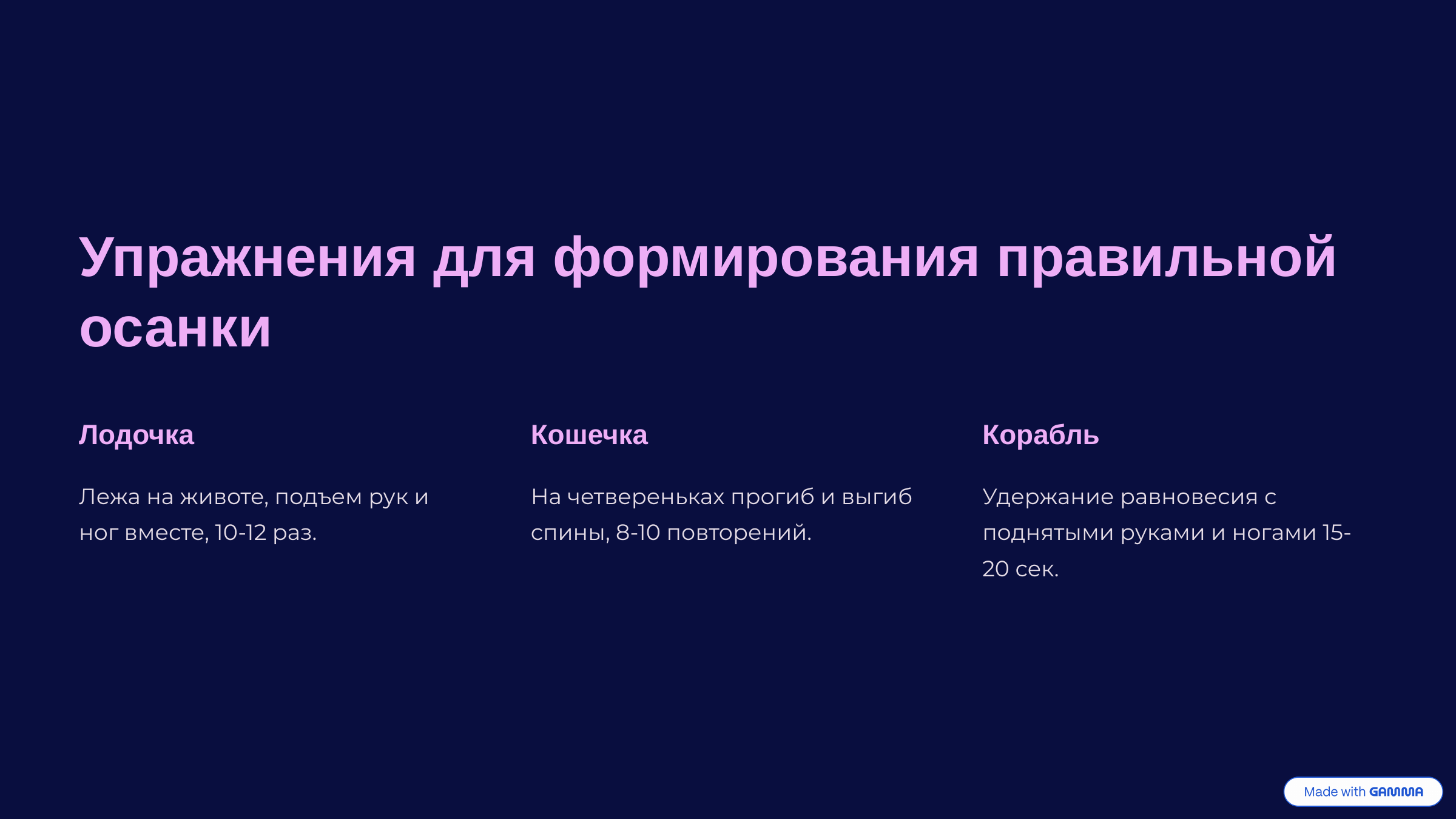

Упражнения для формирования правильной осанки
Лодочка
Кошечка
Корабль
Лежа на животе, подъем рук и ног вместе, 10-12 раз.
На четвереньках прогиб и выгиб спины, 8-10 повторений.
Удержание равновесия с поднятыми руками и ногами 15-20 сек.